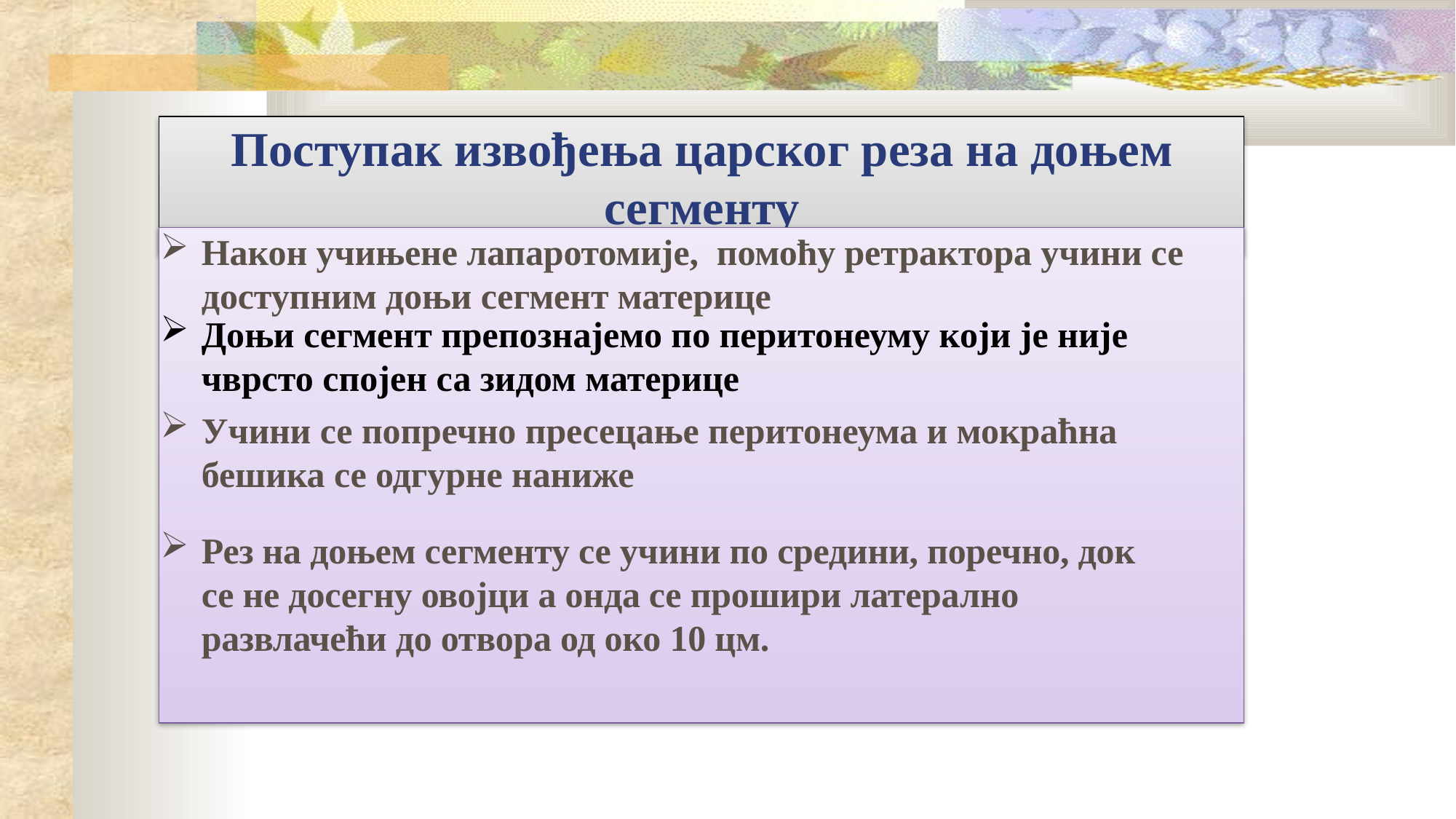

# Поступак извођења царског реза на доњем сегменту
Након учињене лапаротомије,  помоћу ретрактора учини се доступним доњи сегмент материце

Доњи сегмент препознајемо по перитонеуму који је није чврсто спојен са зидом материце
Учини се попречно пресецање перитонеума и мокраћна бешика се одгурне наниже
Рез на доњем сегменту се учини по средини, поречно, док се не досегну овојци а онда се прошири латерално развлачећи до отвора од око 10 цм.